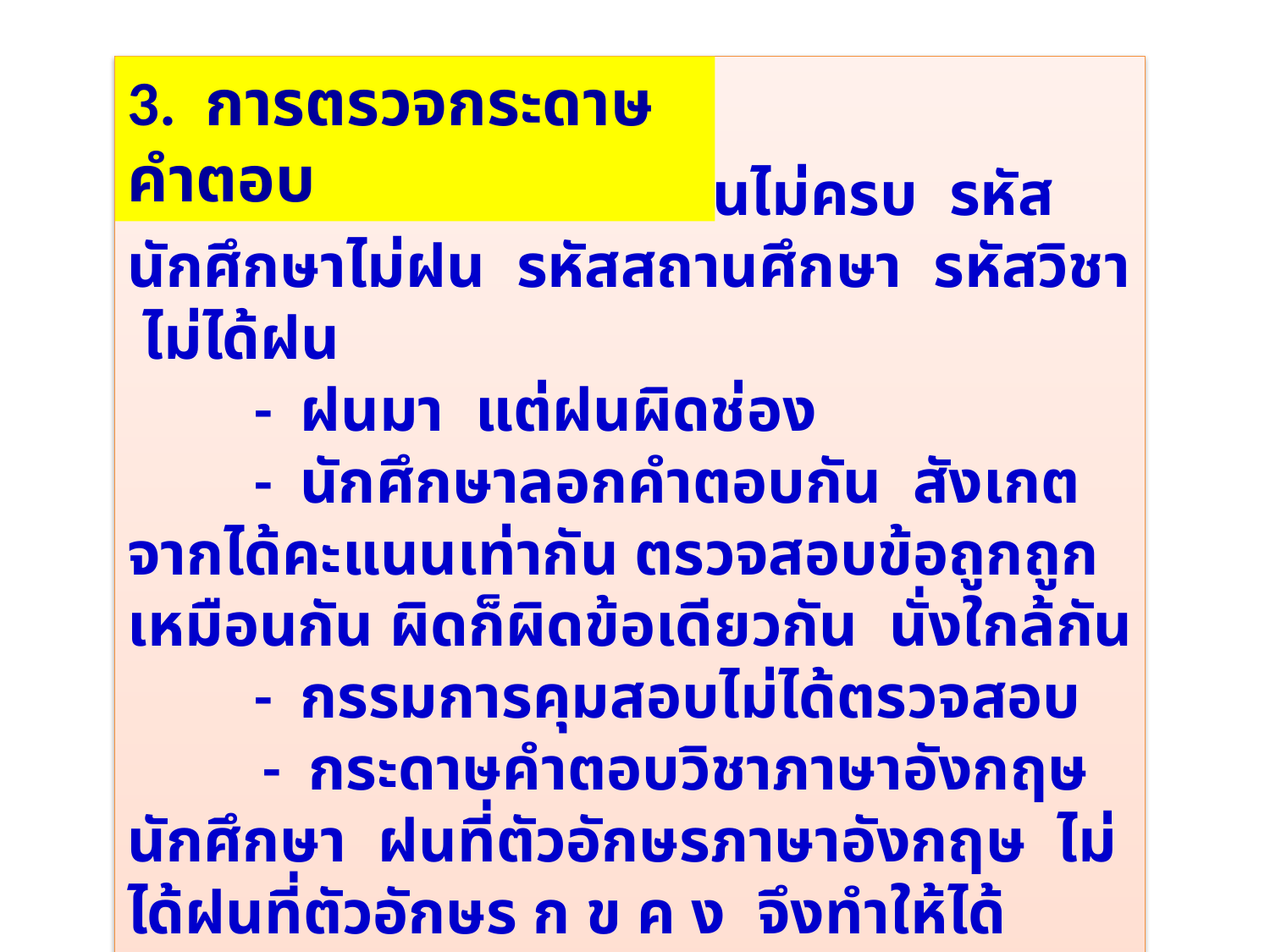

-  กระดาษคำตอบฝนไม่ครบ  รหัสนักศึกษาไม่ฝน  รหัสสถานศึกษา  รหัสวิชา  ไม่ได้ฝน
	-  ฝนมา  แต่ฝนผิดช่อง
	-  นักศึกษาลอกคำตอบกัน  สังเกตจากได้คะแนนเท่ากัน ตรวจสอบข้อถูกถูกเหมือนกัน ผิดก็ผิดข้อเดียวกัน  นั่งใกล้กัน
	-  กรรมการคุมสอบไม่ได้ตรวจสอบ
          -  กระดาษคำตอบวิชาภาษาอังกฤษ  นักศึกษา  ฝนที่ตัวอักษรภาษาอังกฤษ  ไม่ได้ฝนที่ตัวอักษร ก ข ค ง  จึงทำให้ได้คะแนน  0  (ศูนย์)
3.  การตรวจกระดาษคำตอบ